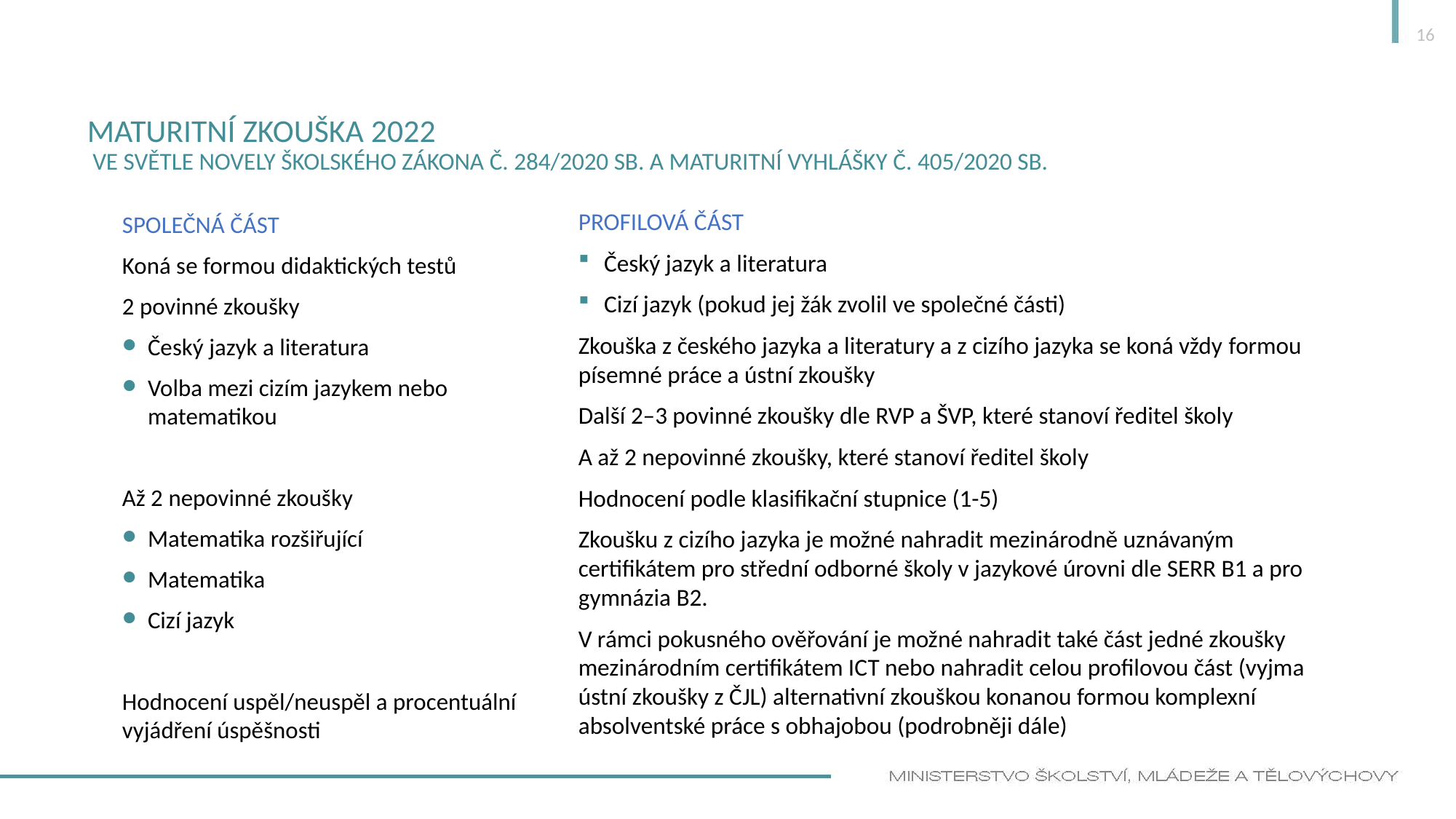

16
# Maturitní zkouška 2022 ve světle novely školského zákona č. 284/2020 Sb. a maturitní vyhlášky č. 405/2020 Sb.
PROFILOVÁ ČÁST
Český jazyk a literatura
Cizí jazyk (pokud jej žák zvolil ve společné části)
Zkouška z českého jazyka a literatury a z cizího jazyka se koná vždy formou písemné práce a ústní zkoušky
Další 2–3 povinné zkoušky dle RVP a ŠVP, které stanoví ředitel školy
A až 2 nepovinné zkoušky, které stanoví ředitel školy
Hodnocení podle klasifikační stupnice (1-5)
Zkoušku z cizího jazyka je možné nahradit mezinárodně uznávaným certifikátem pro střední odborné školy v jazykové úrovni dle SERR B1 a pro gymnázia B2.
V rámci pokusného ověřování je možné nahradit také část jedné zkoušky mezinárodním certifikátem ICT nebo nahradit celou profilovou část (vyjma ústní zkoušky z ČJL) alternativní zkouškou konanou formou komplexní absolventské práce s obhajobou (podrobněji dále)
SPOLEČNÁ ČÁST
Koná se formou didaktických testů
2 povinné zkoušky
Český jazyk a literatura
Volba mezi cizím jazykem nebo matematikou

Až 2 nepovinné zkoušky
Matematika rozšiřující
Matematika
Cizí jazyk

Hodnocení uspěl/neuspěl a procentuální vyjádření úspěšnosti